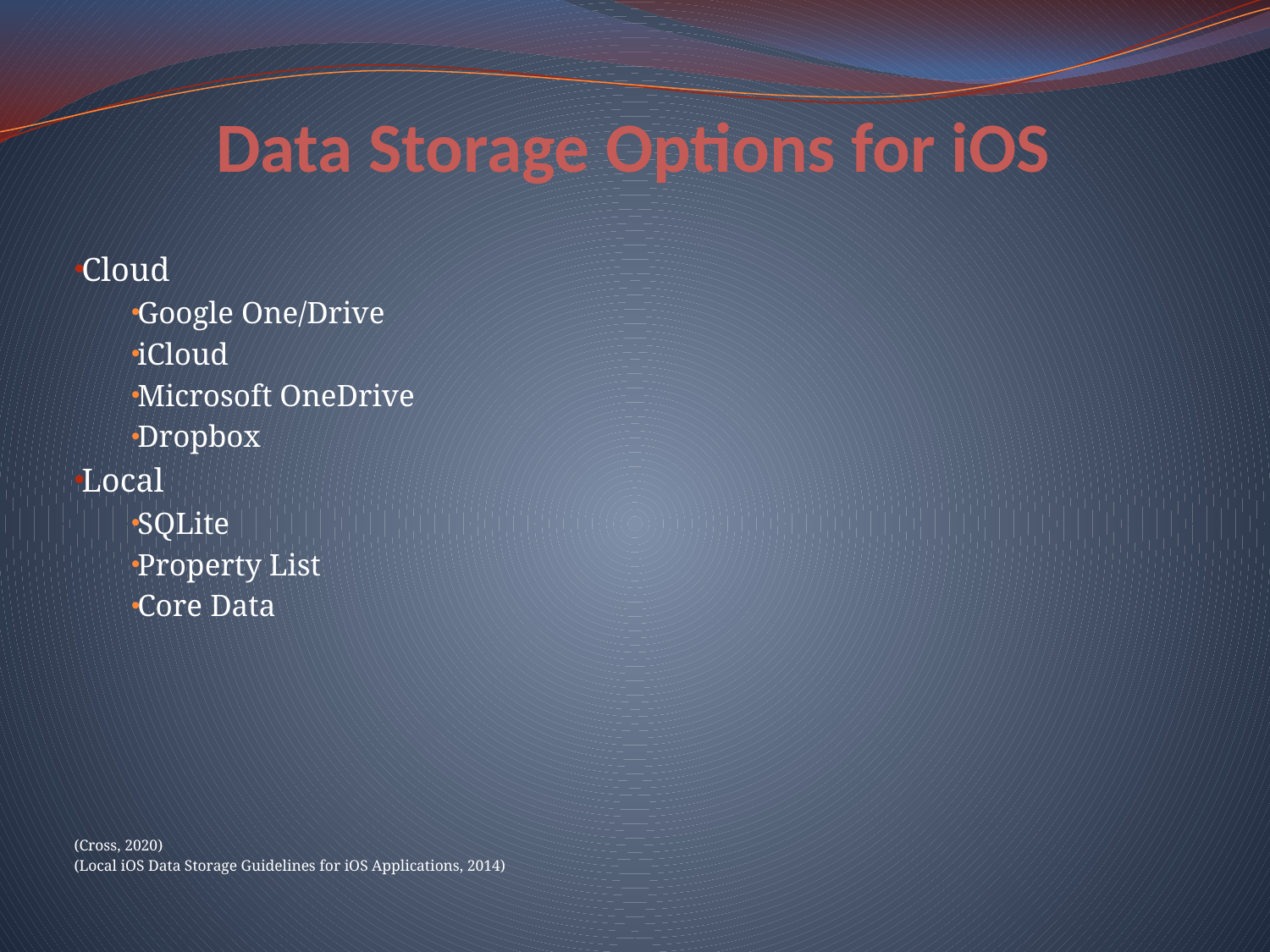

# Data Storage Options for iOS

Cloud
Google One/Drive
iCloud
Microsoft OneDrive
Dropbox
Local
SQLite
Property List
Core Data

(Cross, 2020)
(Local iOS Data Storage Guidelines for iOS Applications, 2014)